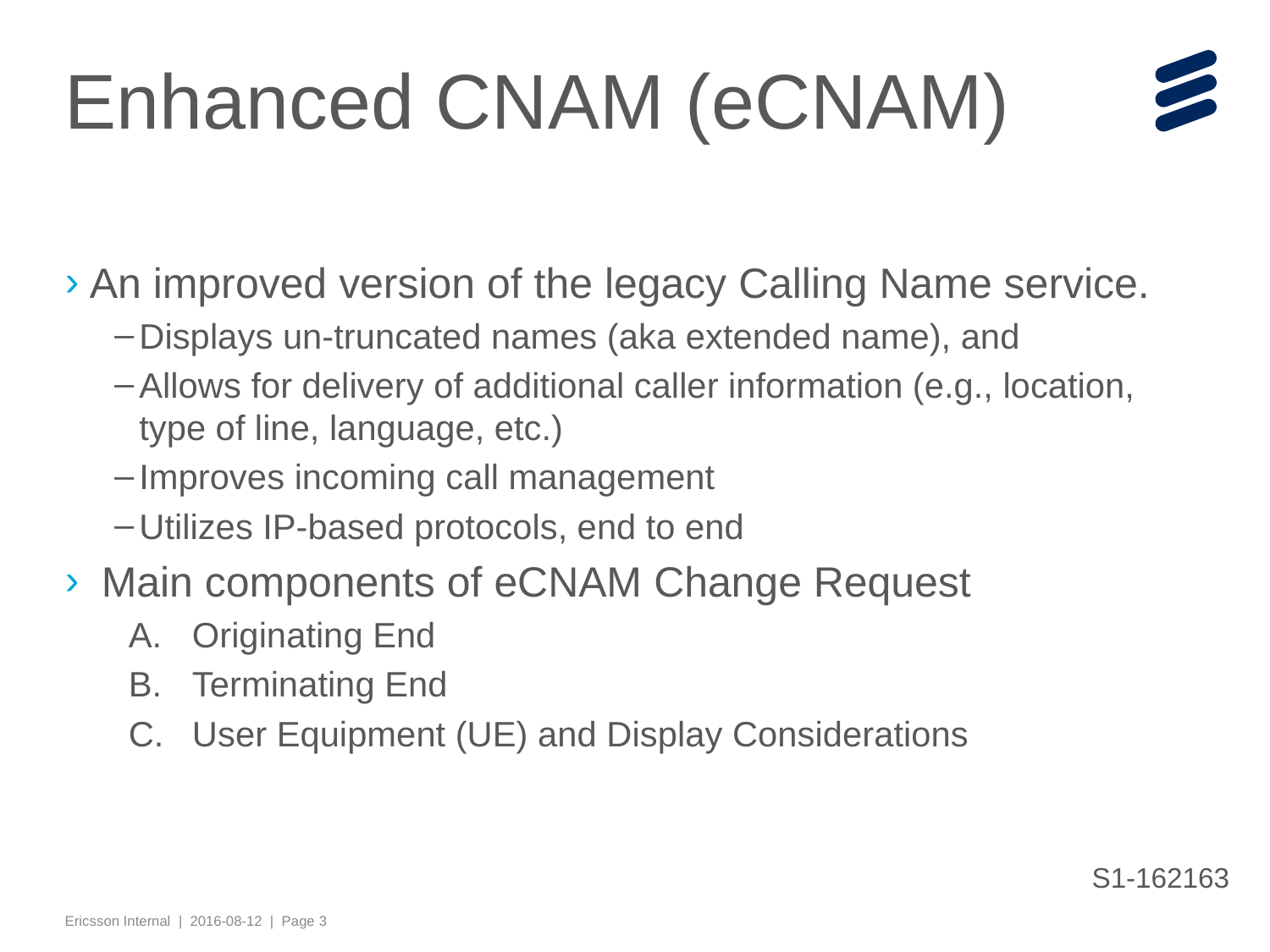

# Enhanced CNAM (eCNAM)
An improved version of the legacy Calling Name service.
Displays un-truncated names (aka extended name), and
Allows for delivery of additional caller information (e.g., location, type of line, language, etc.)
Improves incoming call management
Utilizes IP-based protocols, end to end
 Main components of eCNAM Change Request
Originating End
Terminating End
User Equipment (UE) and Display Considerations
S1-162163